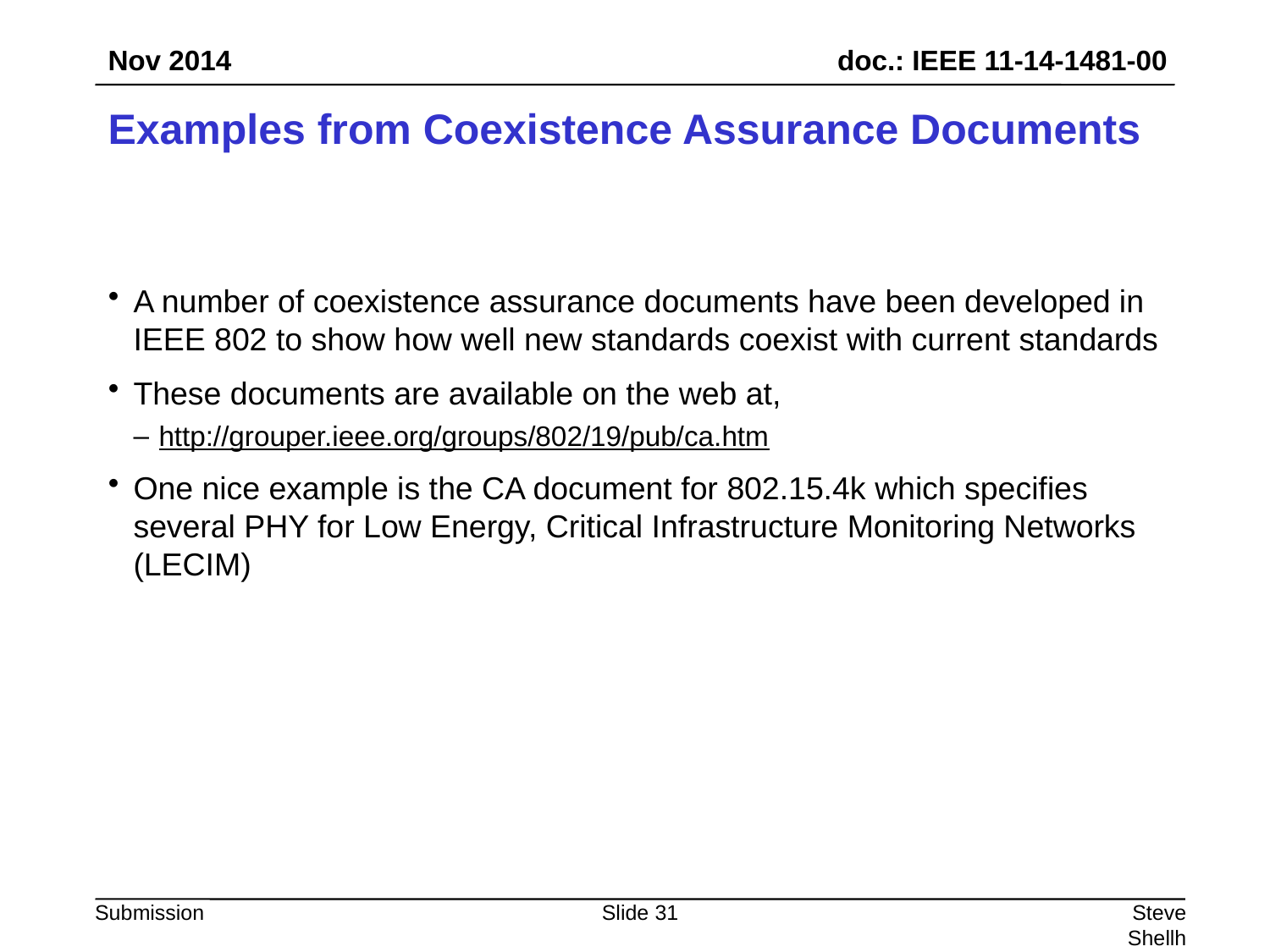

Nov 2014
# Examples from Coexistence Assurance Documents
A number of coexistence assurance documents have been developed in IEEE 802 to show how well new standards coexist with current standards
These documents are available on the web at,
http://grouper.ieee.org/groups/802/19/pub/ca.htm
One nice example is the CA document for 802.15.4k which specifies several PHY for Low Energy, Critical Infrastructure Monitoring Networks (LECIM)

Slide 31
Steve Shellhammer, Qualcomm